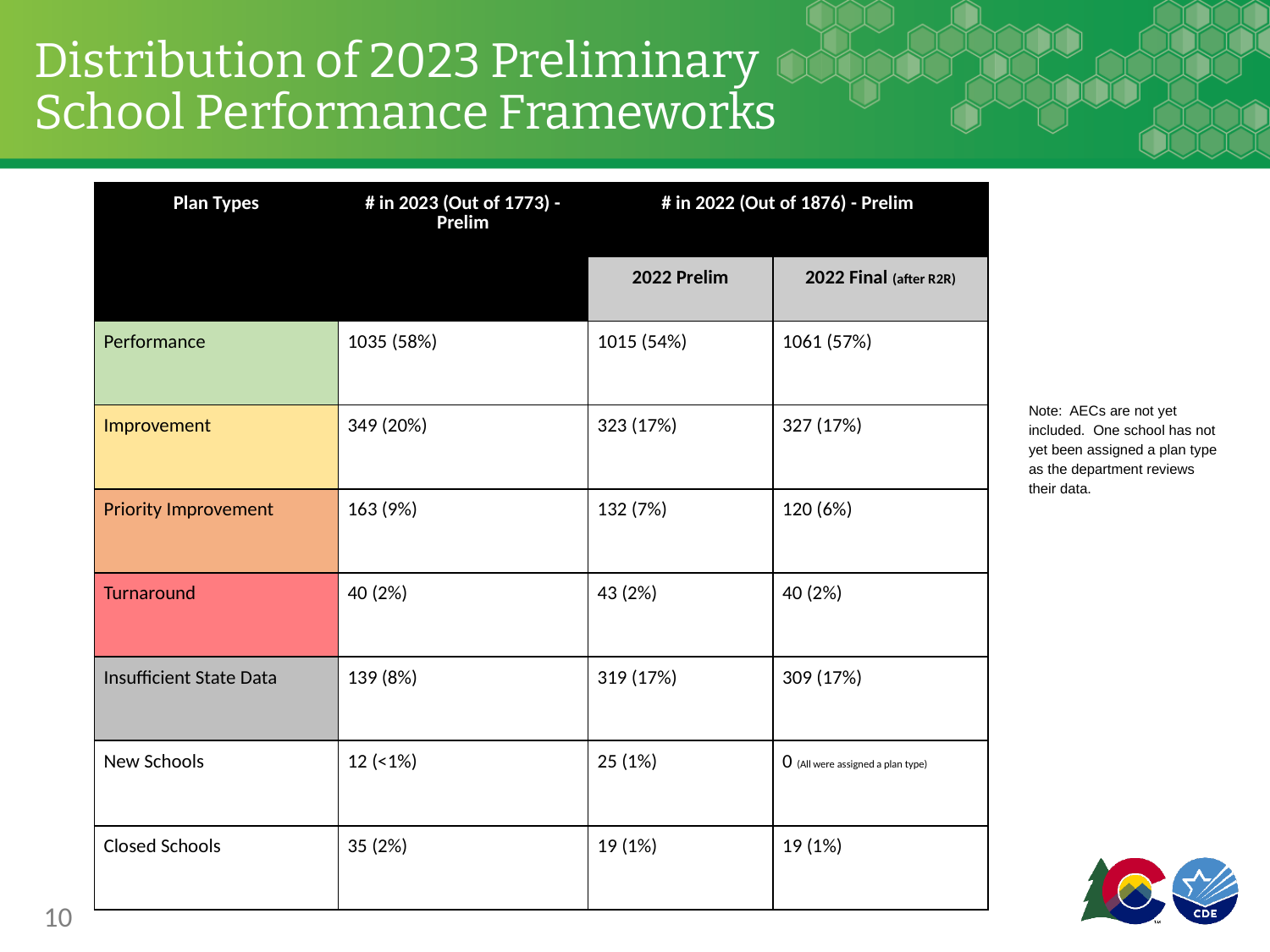

# Distribution of 2023 Preliminary School Performance Frameworks
| Plan Types | # in 2023 (Out of 1773) - Prelim | # in 2022 (Out of 1876) - Prelim |  |
| --- | --- | --- | --- |
|  |  | 2022 Prelim | 2022 Final (after R2R) |
| Performance | 1035 (58%) | 1015 (54%) | 1061 (57%) |
| Improvement | 349 (20%) | 323 (17%) | 327 (17%) |
| Priority Improvement | 163 (9%) | 132 (7%) | 120 (6%) |
| Turnaround | 40 (2%) | 43 (2%) | 40 (2%) |
| Insufficient State Data | 139 (8%) | 319 (17%) | 309 (17%) |
| New Schools | 12 (<1%) | 25 (1%) | 0 (All were assigned a plan type) |
| Closed Schools | 35 (2%) | 19 (1%) | 19 (1%) |
Note:  AECs are not yet included.  One school has not yet been assigned a plan type as the department reviews their data.
10